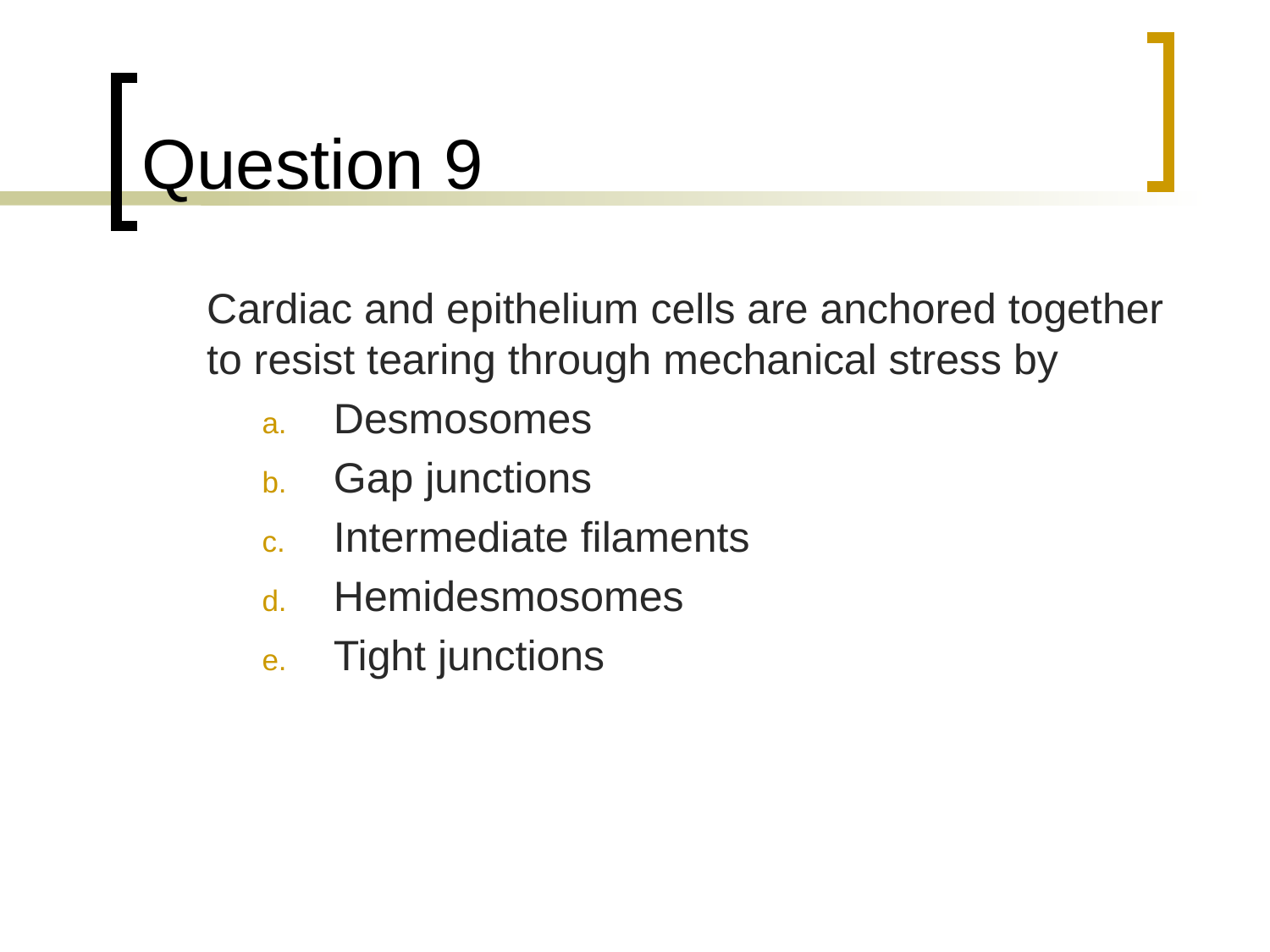

# Question 9
	Cardiac and epithelium cells are anchored together to resist tearing through mechanical stress by
Desmosomes
Gap junctions
Intermediate filaments
Hemidesmosomes
Tight junctions